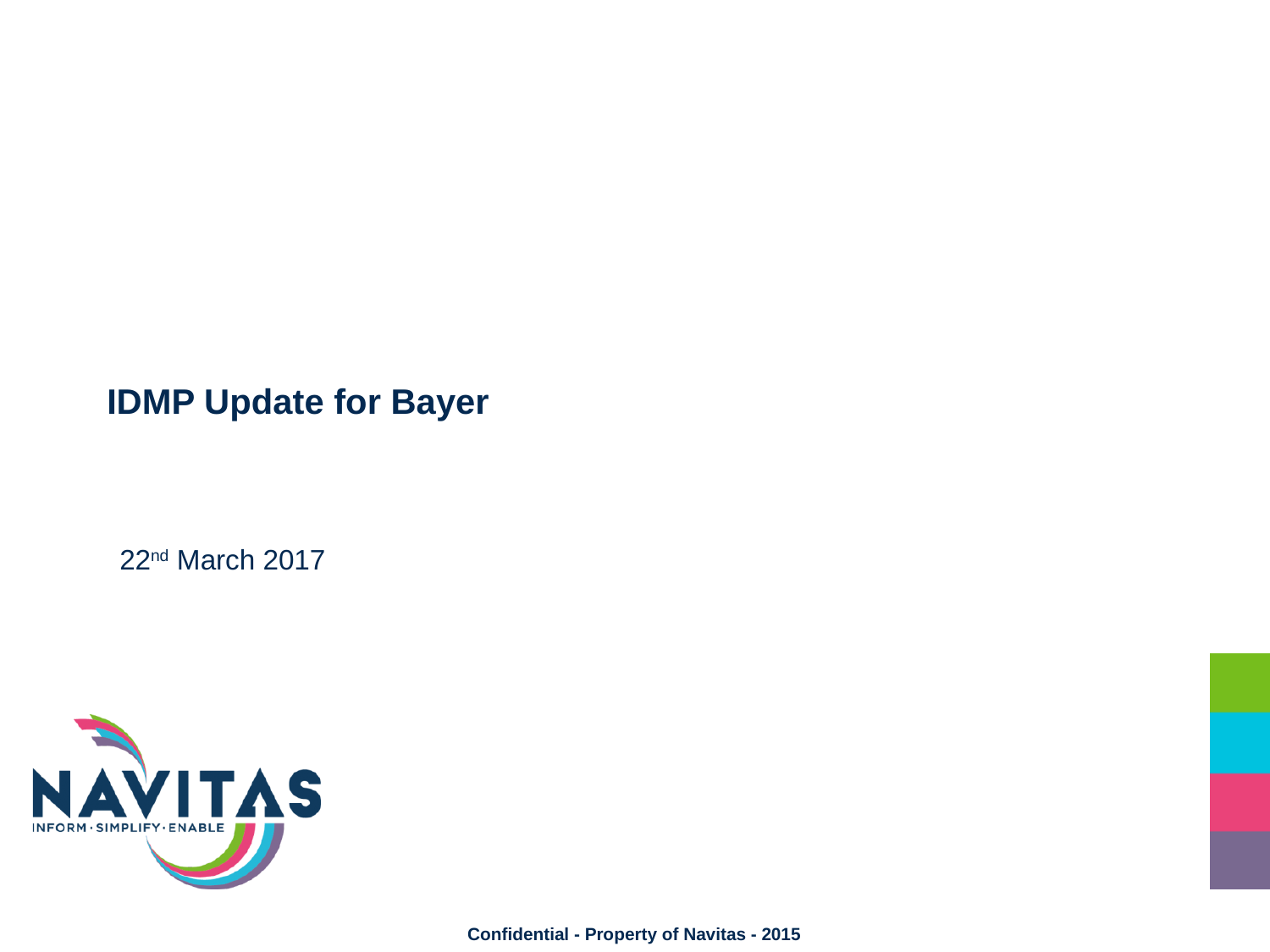

# IDMP Update for Bayer
22nd March 2017